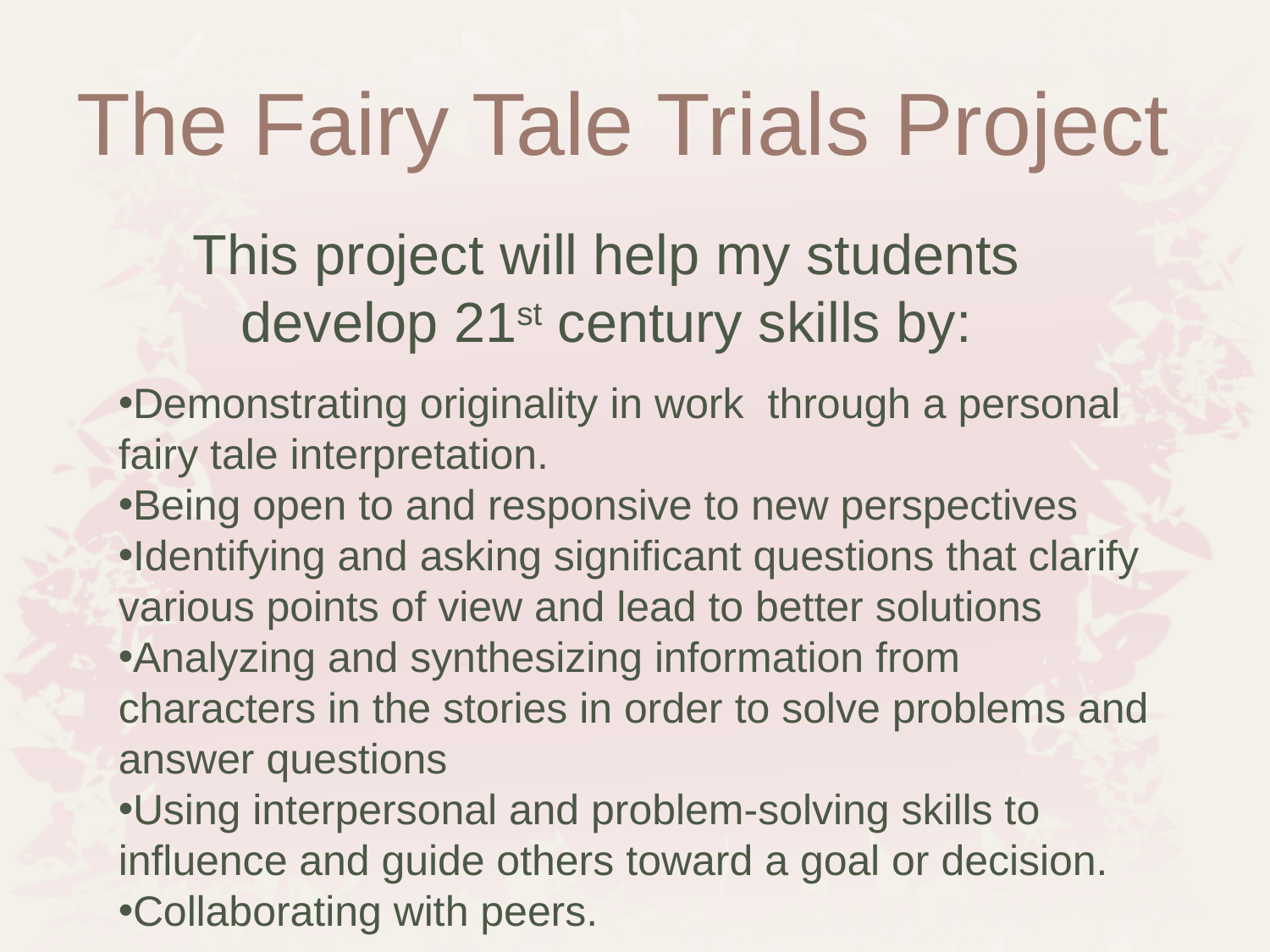

# The Fairy Tale Trials Project
This project will help my students develop 21st century skills by:
Demonstrating originality in work  through a personal fairy tale interpretation.
Being open to and responsive to new perspectives
Identifying and asking significant questions that clarify various points of view and lead to better solutions
Analyzing and synthesizing information from characters in the stories in order to solve problems and answer questions
Using interpersonal and problem-solving skills to influence and guide others toward a goal or decision.
Collaborating with peers.